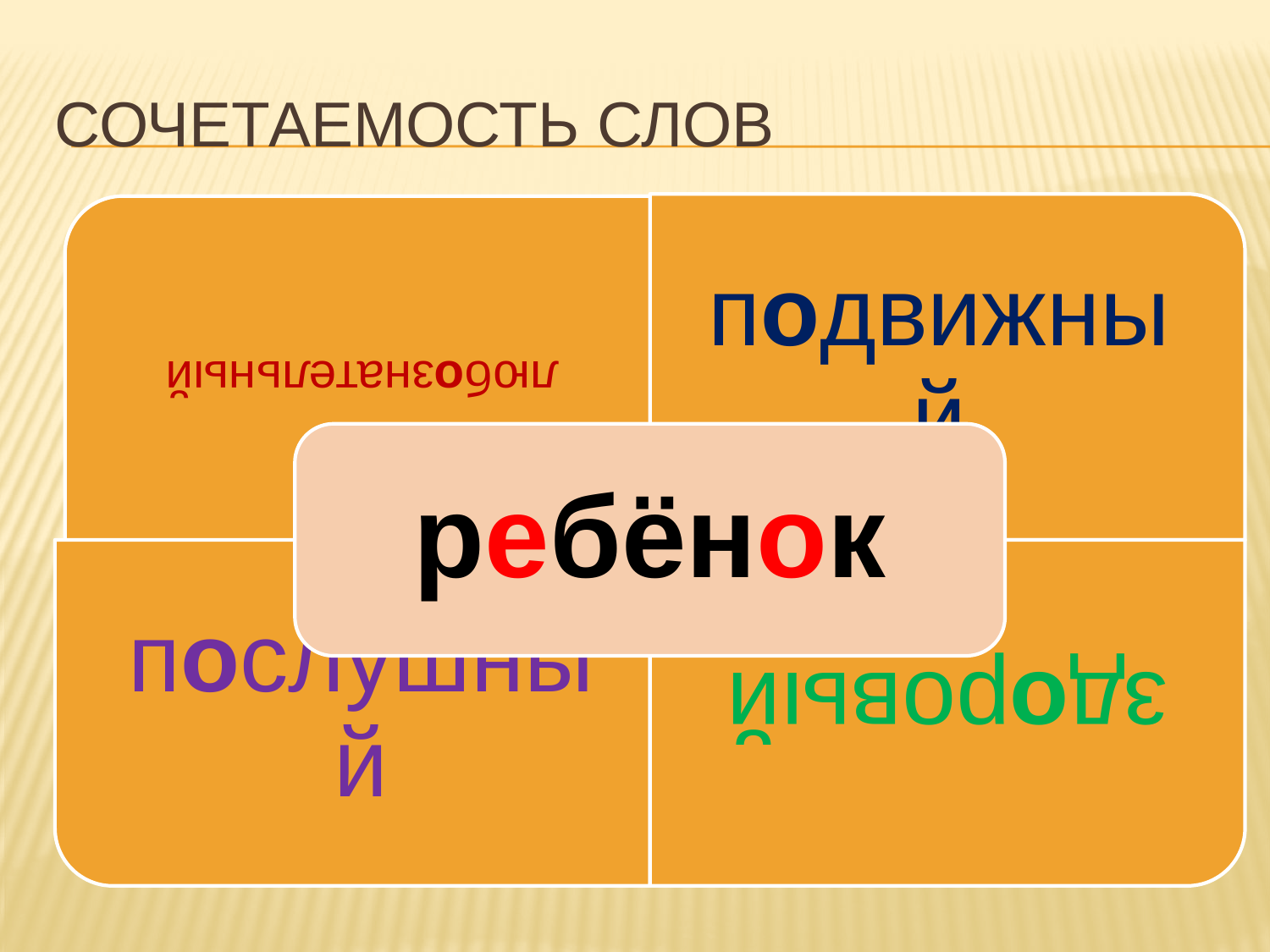

# Сочетаемость слов
любознательный
подвижный
послушный
здоровый
ребёнок